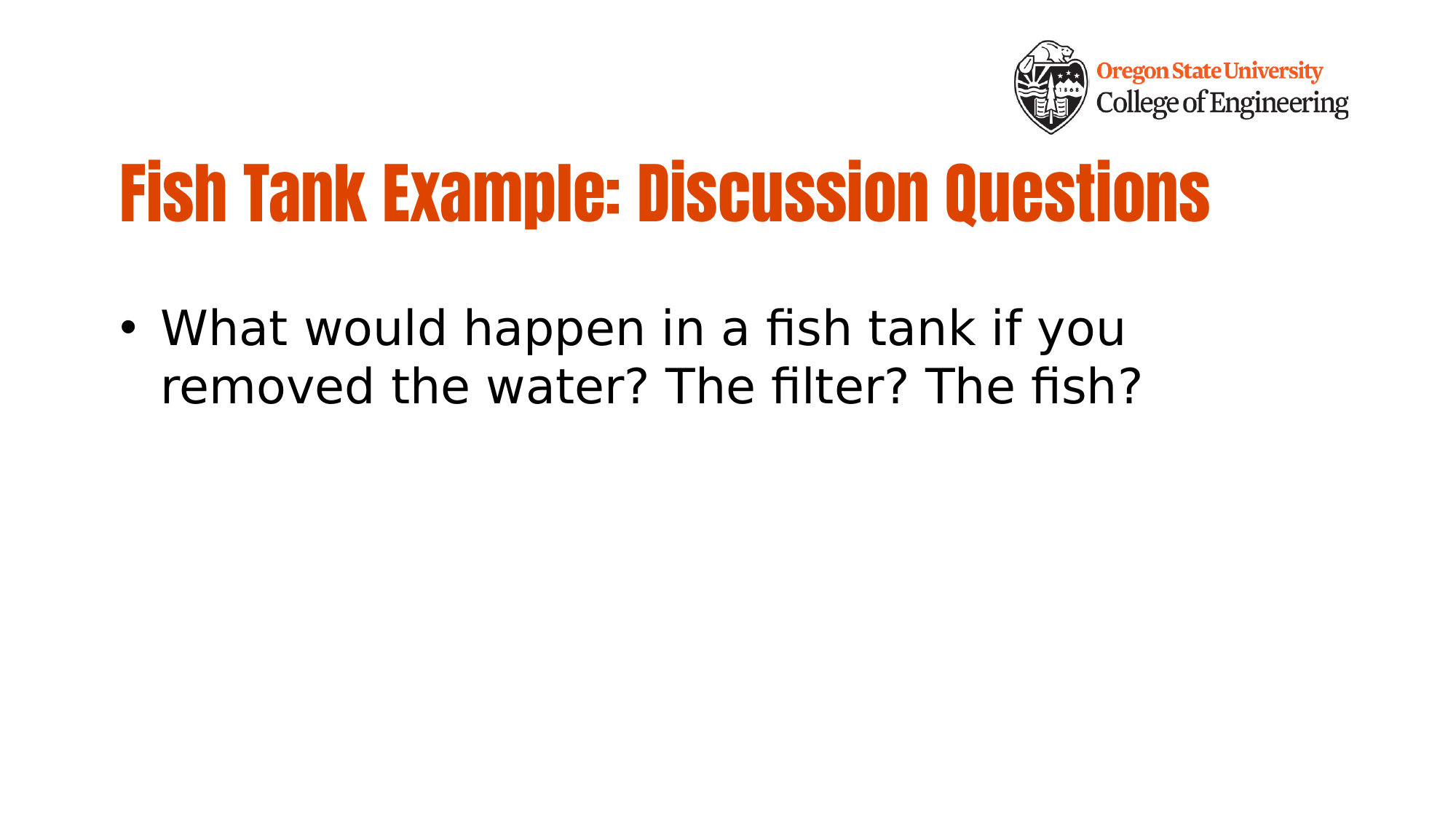

# Fish Tank Example: Discussion Questions
What would happen in a fish tank if you removed the water? The filter? The fish?